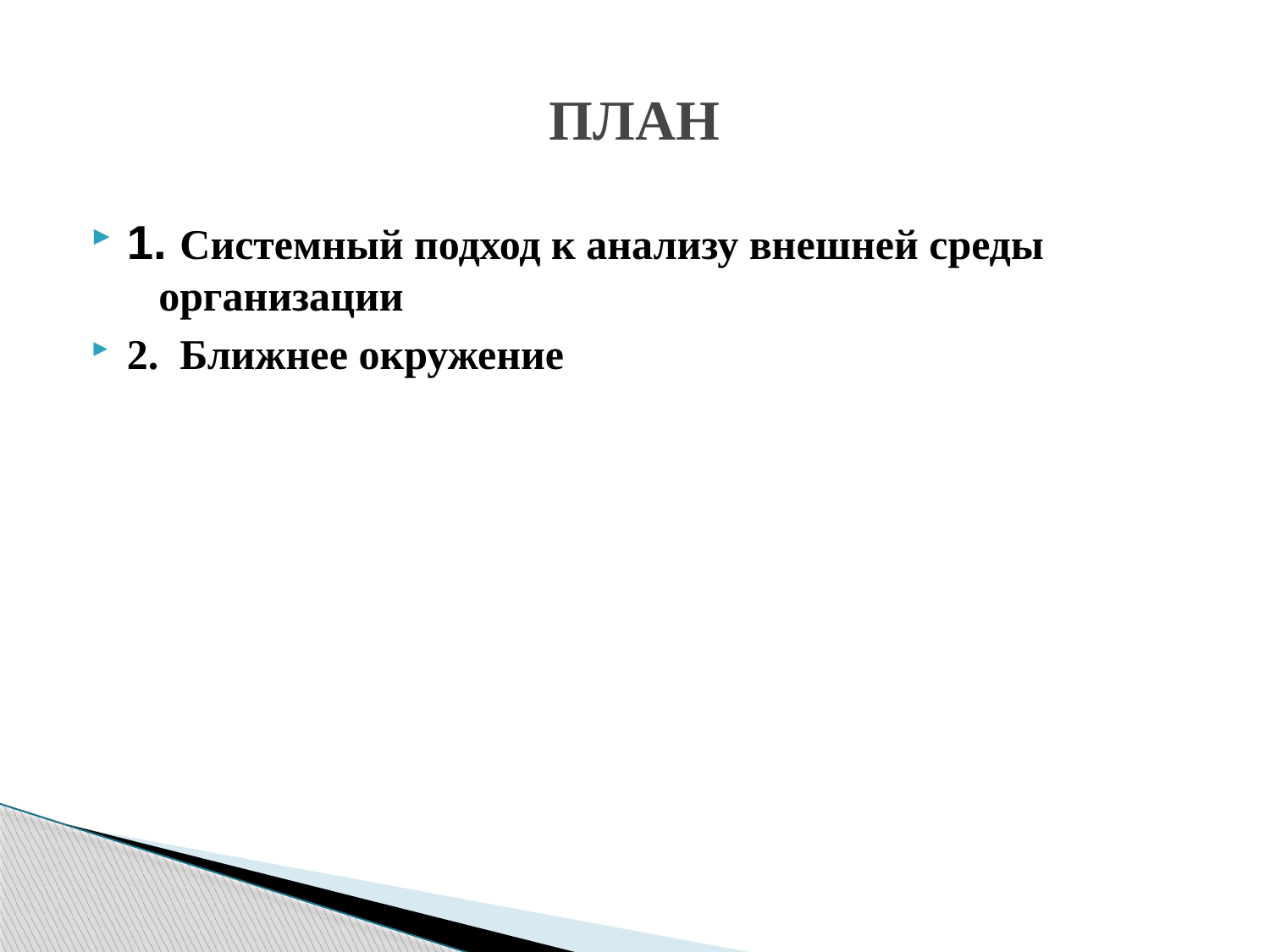

# ПЛАН
1. Системный подход к анализу внешней среды                   организации
2.  Ближнее окружение